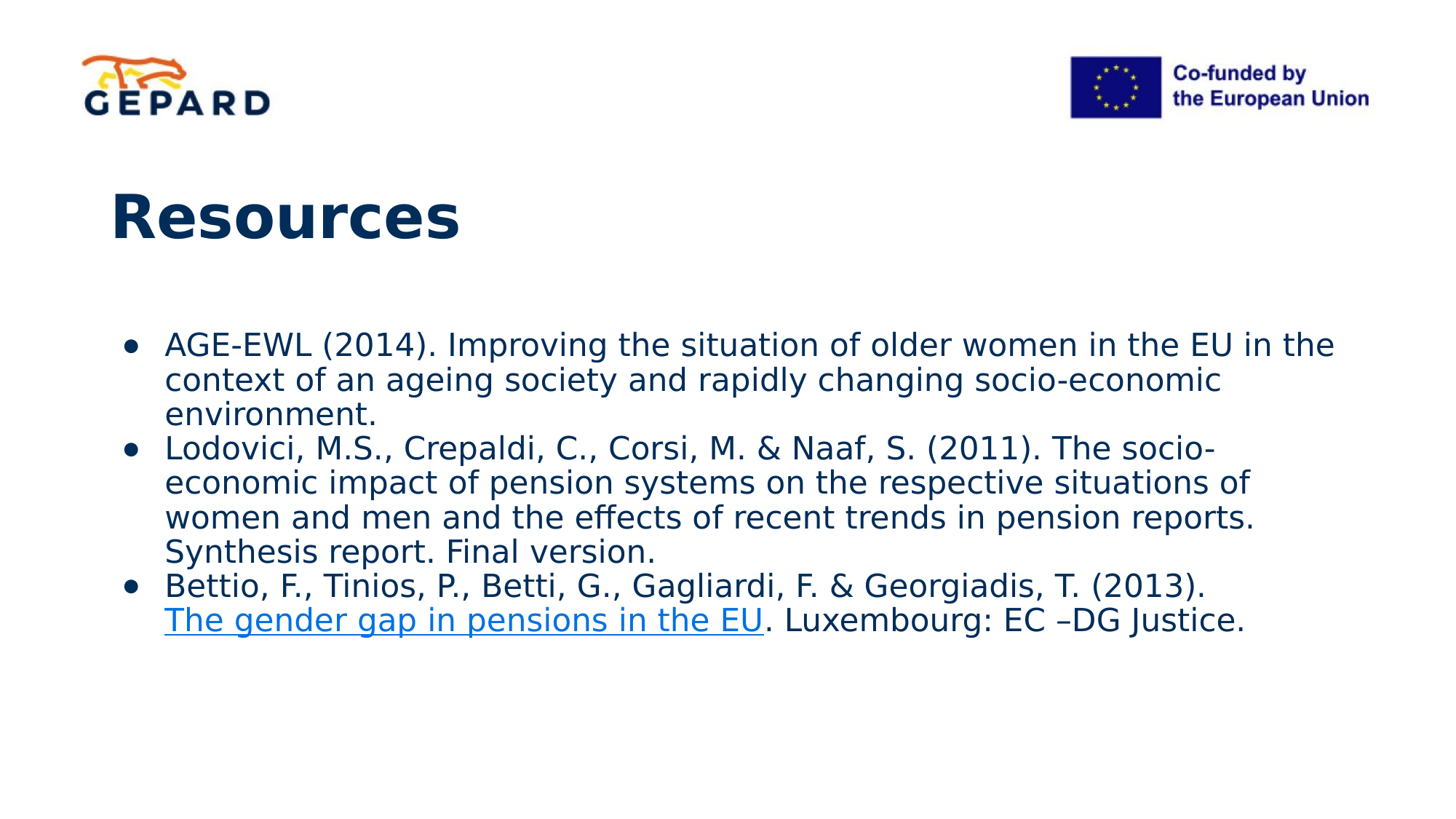

# Resources
AGE-EWL (2014). Improving the situation of older women in the EU in the context of an ageing society and rapidly changing socio-economic environment.
Lodovici, M.S., Crepaldi, C., Corsi, M. & Naaf, S. (2011). The socio-economic impact of pension systems on the respective situations of women and men and the effects of recent trends in pension reports. Synthesis report. Final version.
Bettio, F., Tinios, P., Betti, G., Gagliardi, F. & Georgiadis, T. (2013). The gender gap in pensions in the EU. Luxembourg: EC –DG Justice.